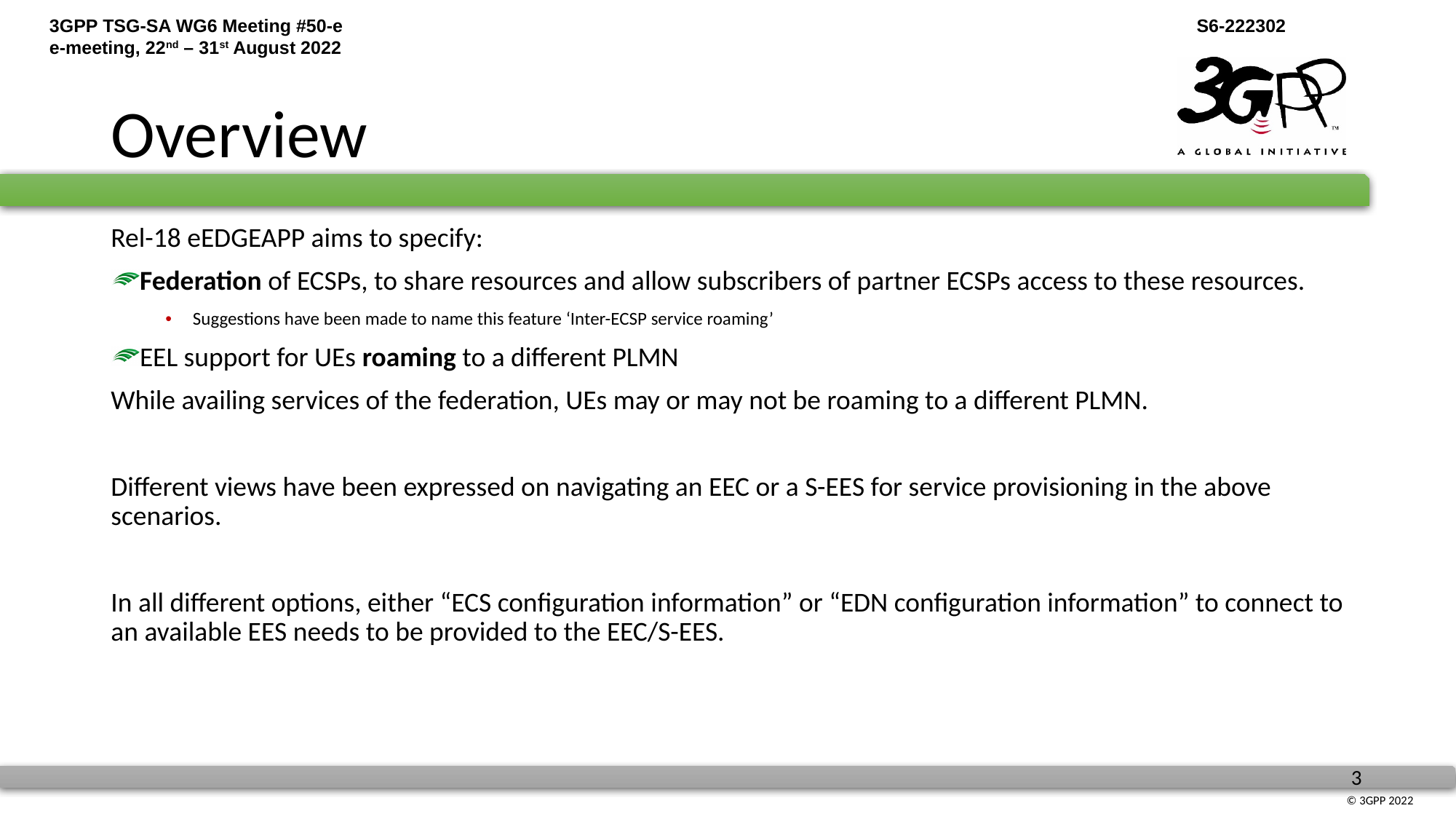

# Overview
Rel-18 eEDGEAPP aims to specify:
Federation of ECSPs, to share resources and allow subscribers of partner ECSPs access to these resources.
Suggestions have been made to name this feature ‘Inter-ECSP service roaming’
EEL support for UEs roaming to a different PLMN
While availing services of the federation, UEs may or may not be roaming to a different PLMN.

Different views have been expressed on navigating an EEC or a S-EES for service provisioning in the above scenarios.

In all different options, either “ECS configuration information” or “EDN configuration information” to connect to an available EES needs to be provided to the EEC/S-EES.